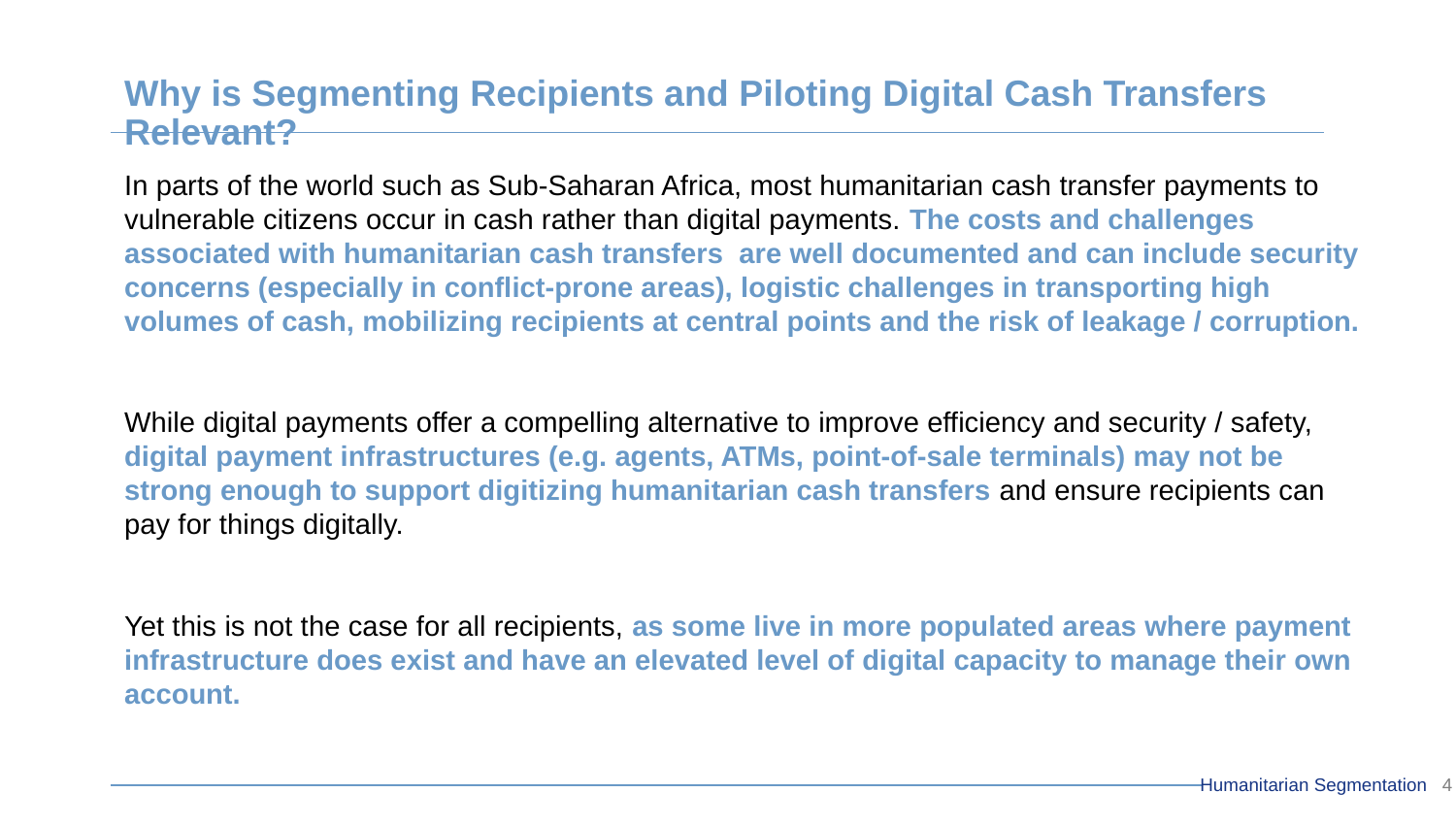

# Why is Segmenting Recipients and Piloting Digital Cash Transfers Relevant?
In parts of the world such as Sub-Saharan Africa, most humanitarian cash transfer payments to vulnerable citizens occur in cash rather than digital payments. The costs and challenges associated with humanitarian cash transfers  are well documented and can include security concerns (especially in conflict-prone areas), logistic challenges in transporting high volumes of cash, mobilizing recipients at central points and the risk of leakage / corruption.

While digital payments offer a compelling alternative to improve efficiency and security / safety, digital payment infrastructures (e.g. agents, ATMs, point-of-sale terminals) may not be strong enough to support digitizing humanitarian cash transfers and ensure recipients can pay for things digitally.

Yet this is not the case for all recipients, as some live in more populated areas where payment infrastructure does exist and have an elevated level of digital capacity to manage their own account.
Humanitarian Segmentation   4